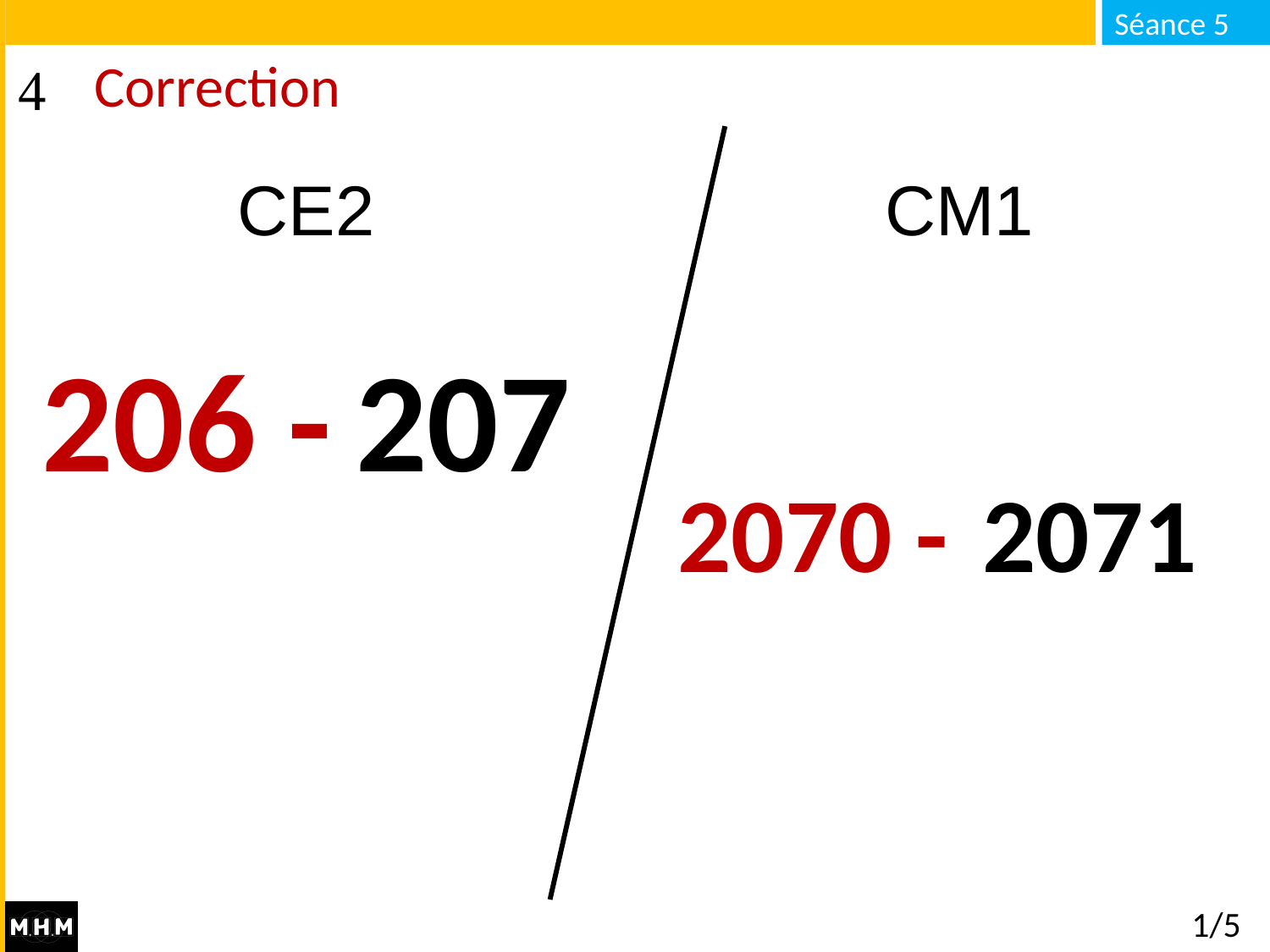

# Correction

CE2                          CM1
206 -
207
2070 -
2071
1/5